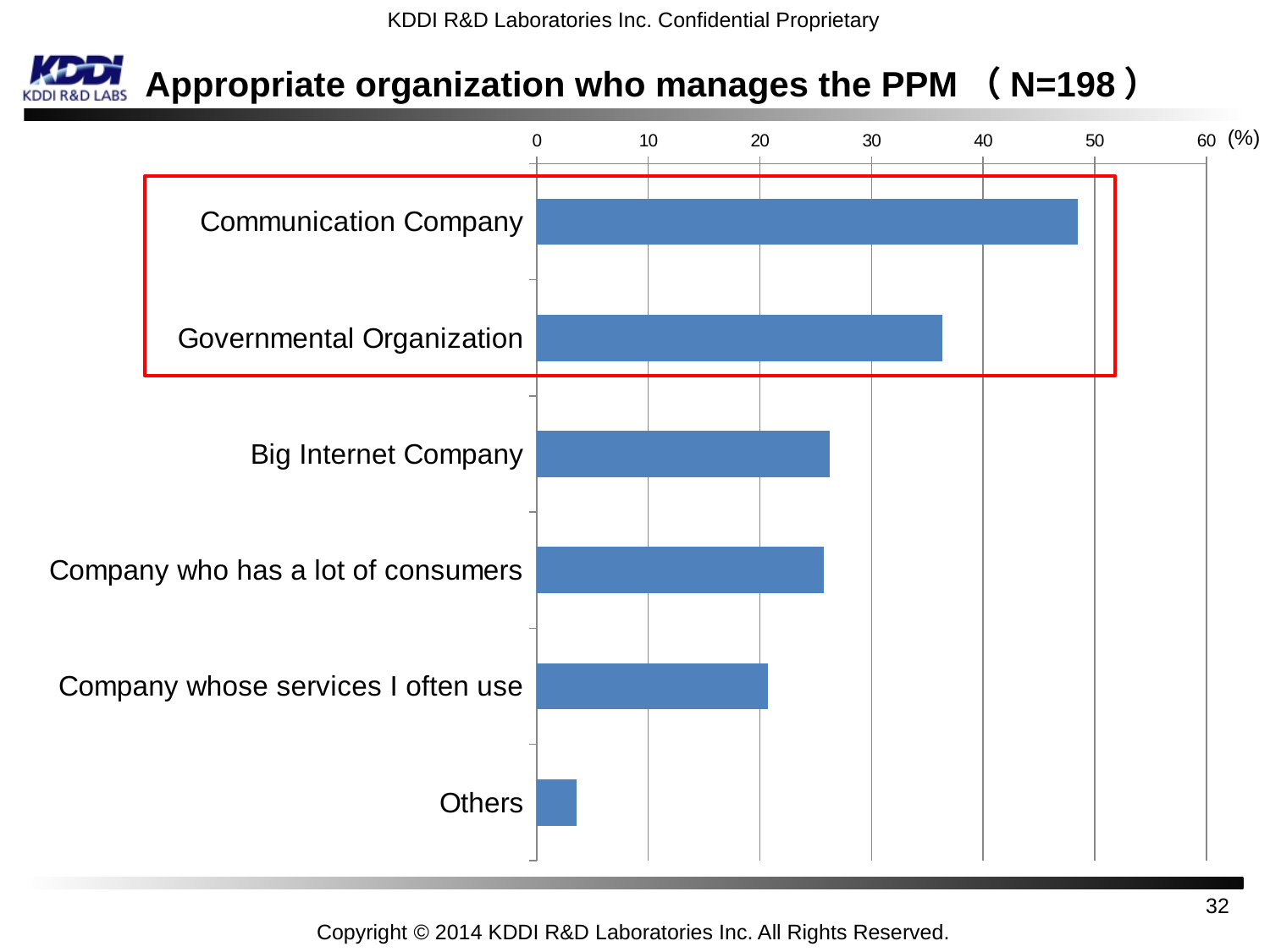

# Appropriate organization who manages the PPM（N=198）

### Chart

| Category |  |
|---|---|
| Communication Company | 48.484848484848484 |
| Governmental Organization | 36.36363636363637 |
| Big Internet Company | 26.262626262626267 |
| Company who has a lot of consumers | 25.757575757575758 |
| Company whose services I often use | 20.707070707070706 |
| Others | 3.535353535353535 |
(%)

32